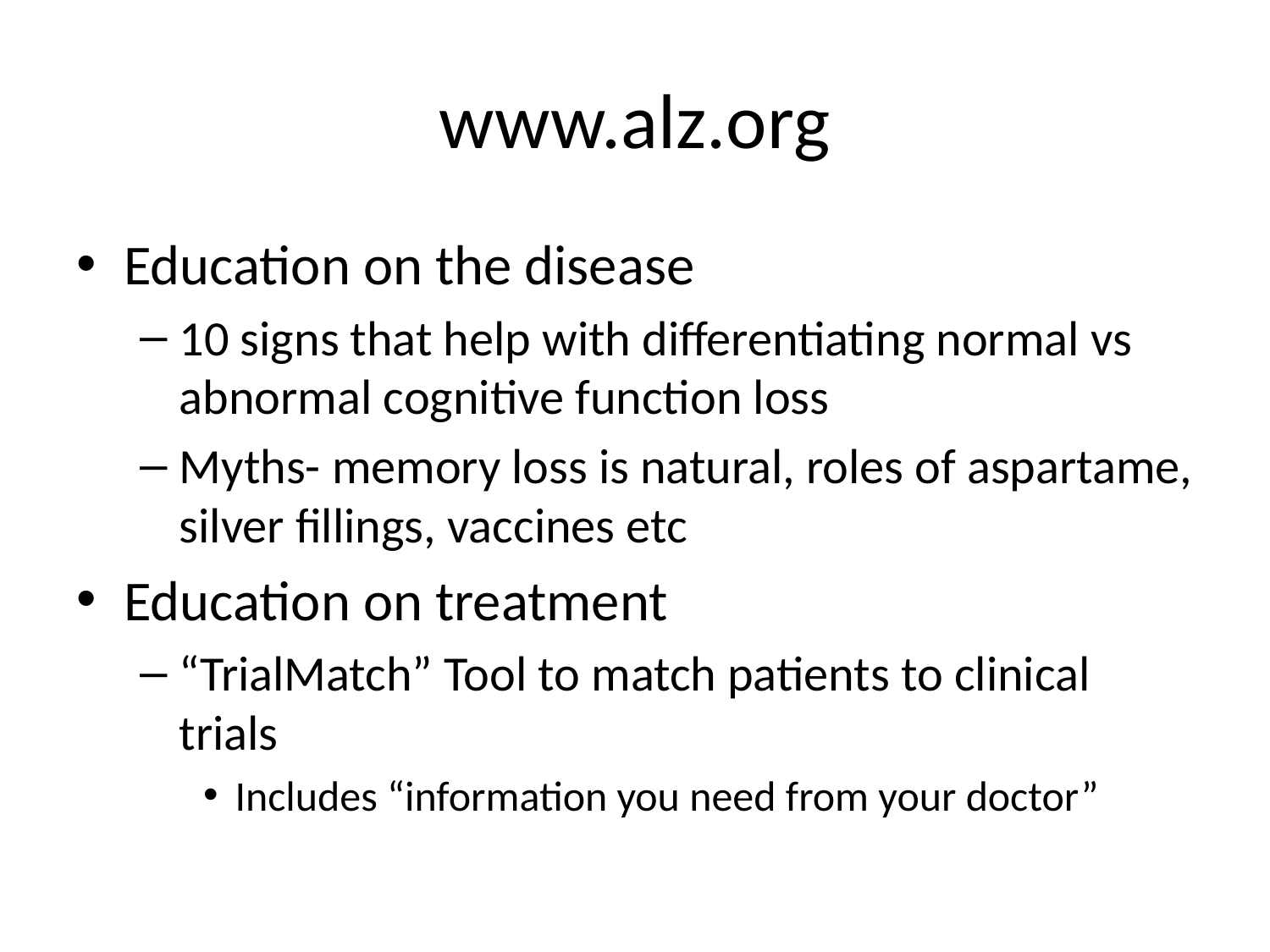

# www.alz.org
Education on the disease
10 signs that help with differentiating normal vs abnormal cognitive function loss
Myths- memory loss is natural, roles of aspartame, silver fillings, vaccines etc
Education on treatment
“TrialMatch” Tool to match patients to clinical trials
Includes “information you need from your doctor”